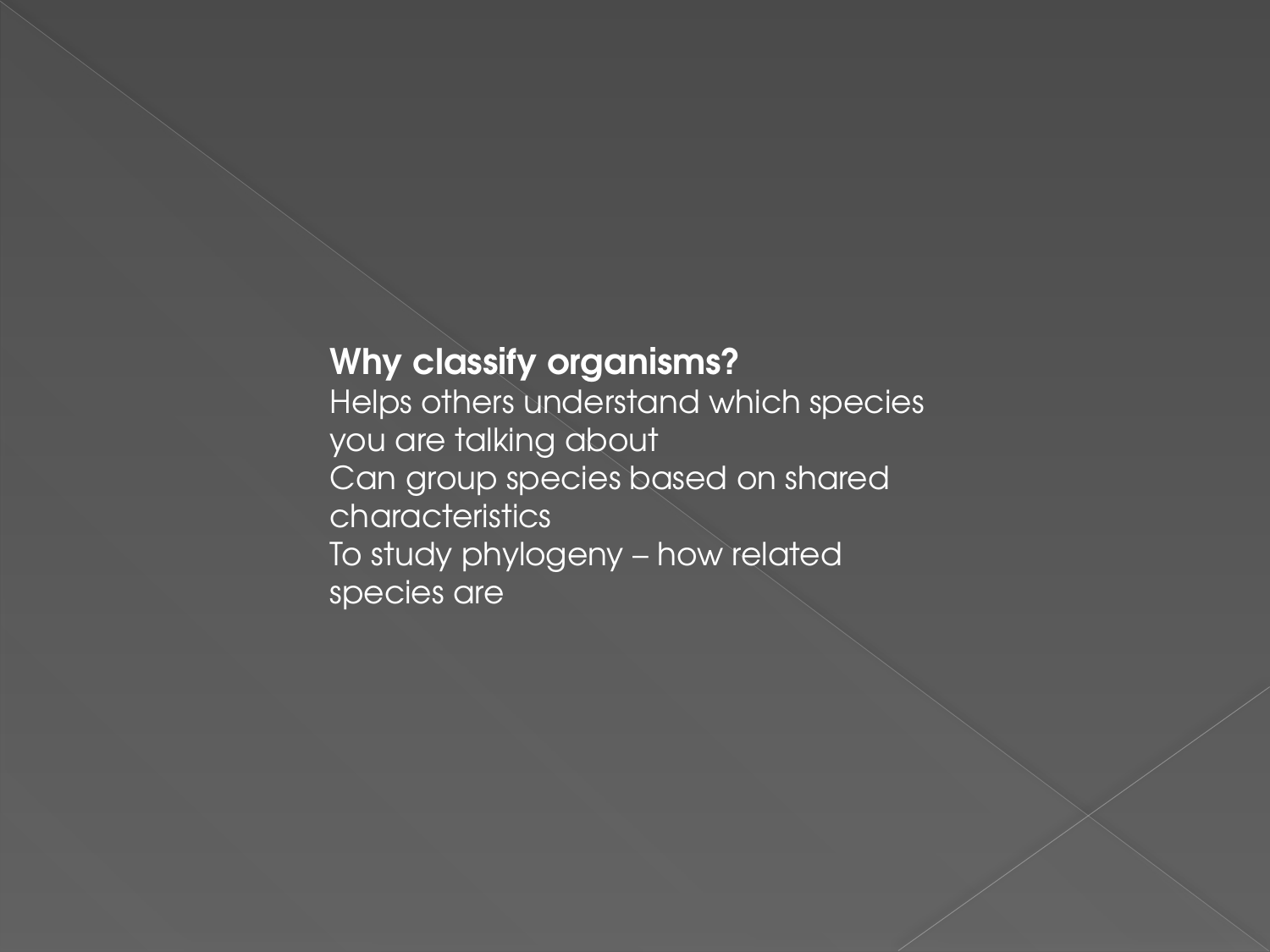

Why classify organisms?
Helps others understand which species you are talking about
Can group species based on shared characteristics
To study phylogeny – how related species are